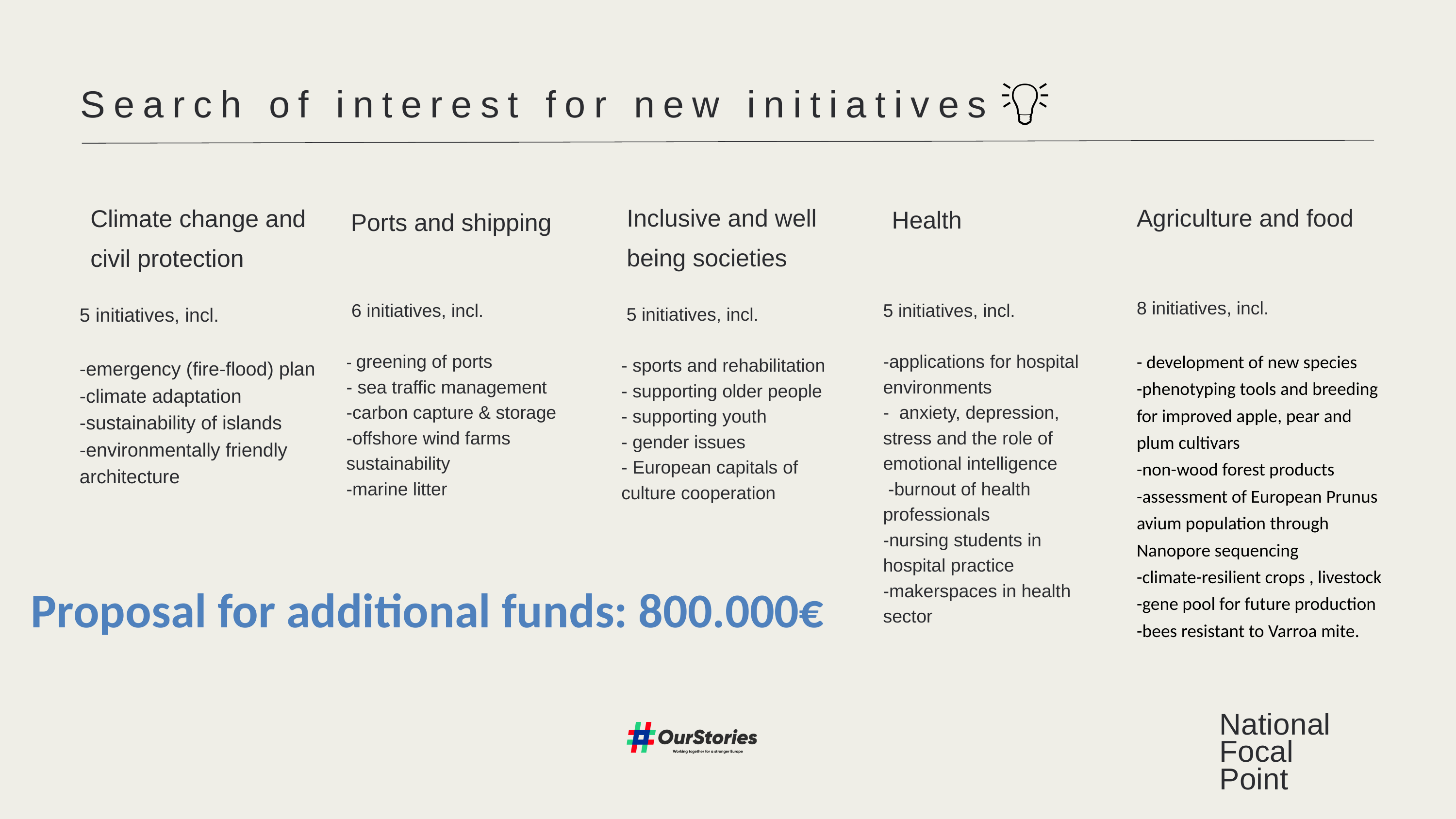

Search of interest for new initiatives 💡

Inclusive and well being societies
Agriculture and food
Climate change and civil protection
Health

Ports and shipping
8 initiatives, incl.

- development of new species
-phenotyping tools and breeding for improved apple, pear and plum cultivars
-non-wood forest products
-assessment of European Prunus avium population through Nanopore sequencing
-climate-resilient crops , livestock
-gene pool for future production
-bees resistant to Varroa mite.
 6 initiatives, incl.

- greening of ports
- sea traffic management
-carbon capture & storage
-offshore wind farms sustainability
-marine litter
5 initiatives, incl.

-applications for hospital environments
-  anxiety, depression, stress and the role of emotional intelligence
 -burnout of health professionals
-nursing students in hospital practice
-makerspaces in health sector

5 initiatives, incl.

-emergency (fire-flood) plan
-climate adaptation
-sustainability of islands
-environmentally friendly architecture

 5 initiatives, incl.

- sports and rehabilitation
- supporting older people
- supporting youth
- gender issues
- European capitals of culture cooperation

Proposal for additional funds: 800.000€
National Focal Point